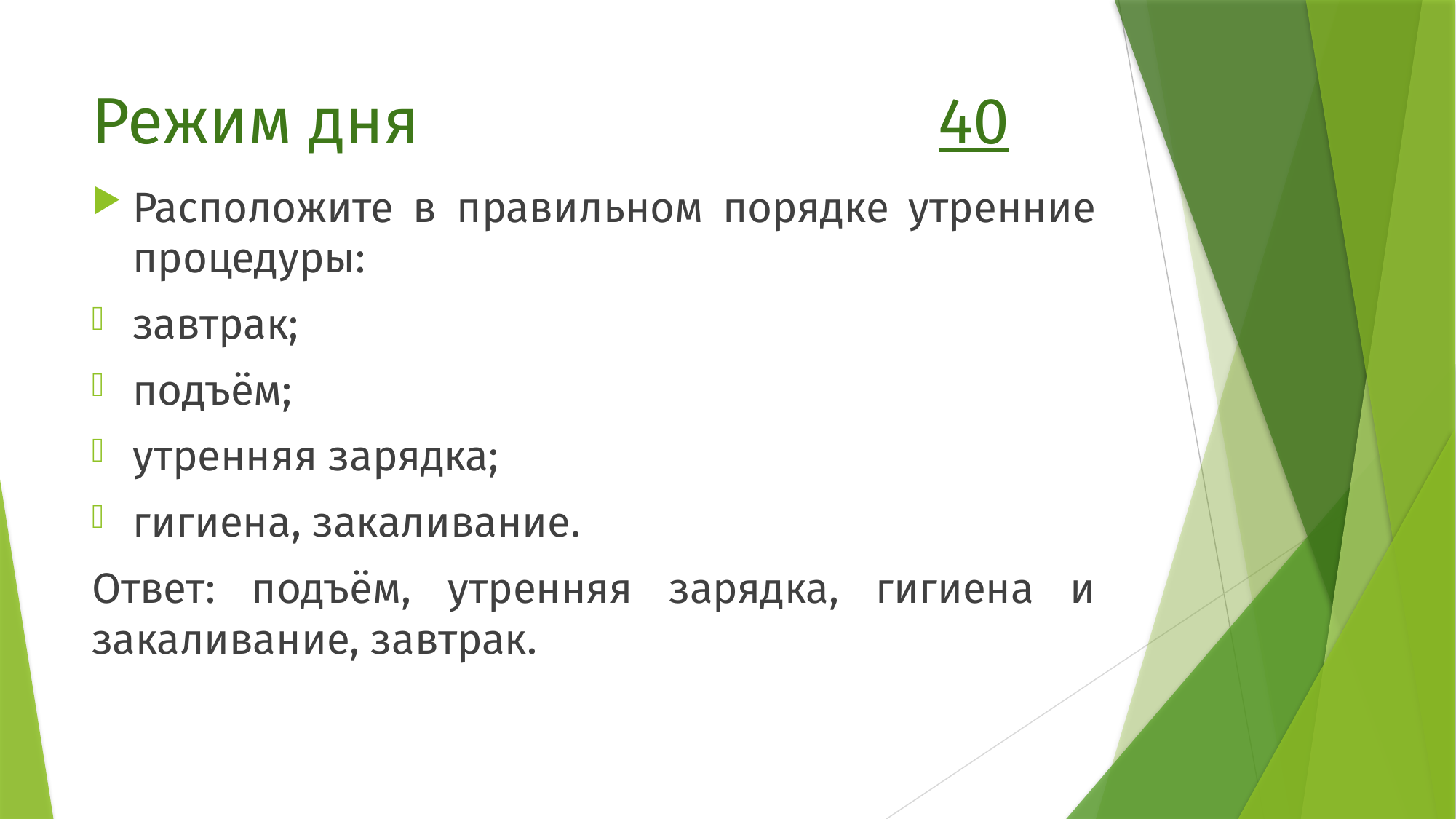

# Режим дня                              40
Расположите в правильном порядке утренние процедуры:
завтрак;
подъём;
утренняя зарядка;
гигиена, закаливание.
Ответ: подъём, утренняя зарядка, гигиена и закаливание, завтрак.